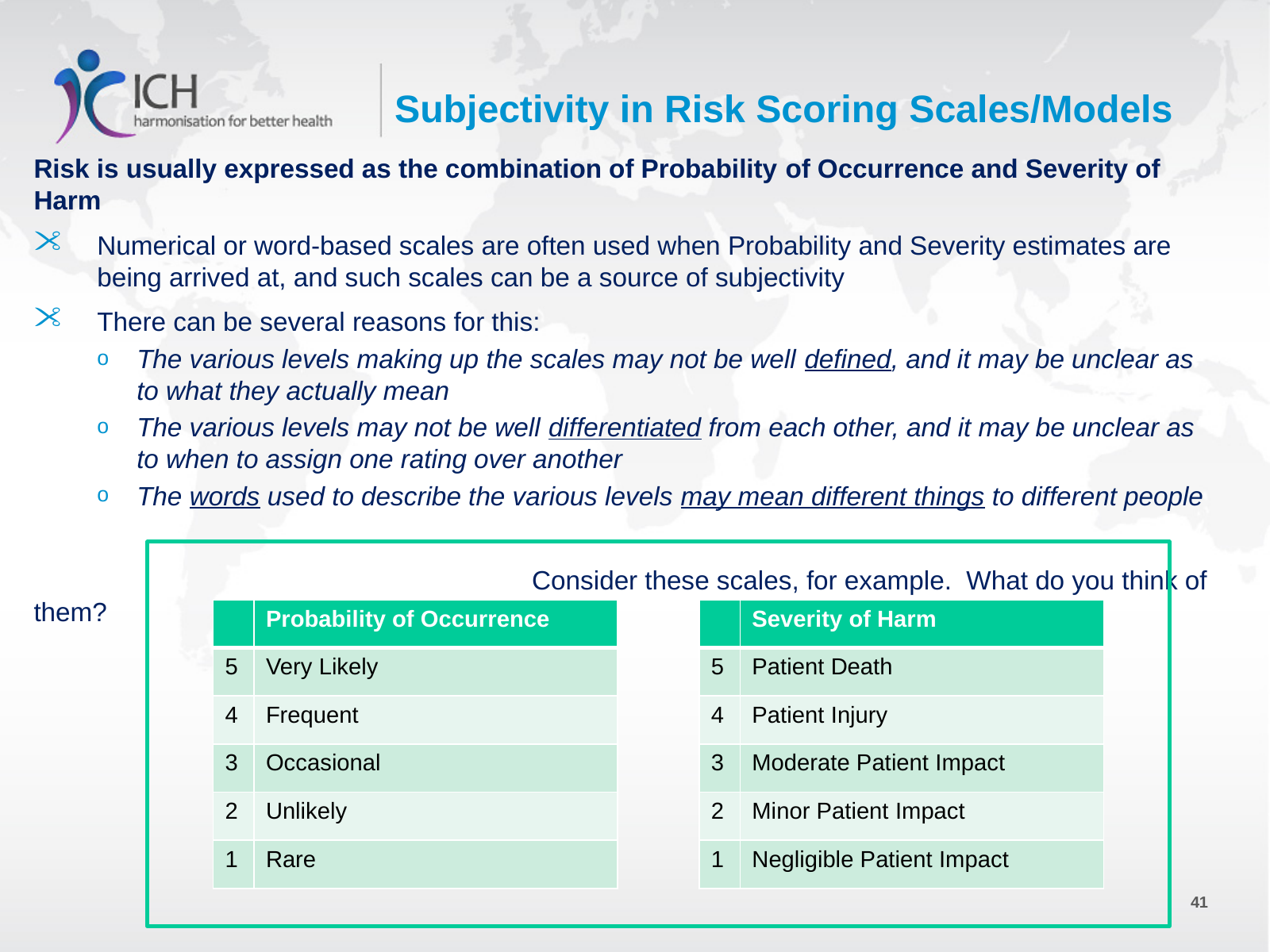

# Subjectivity in Risk Scoring Scales/Models
Risk is usually expressed as the combination of Probability of Occurrence and Severity of Harm
Numerical or word-based scales are often used when Probability and Severity estimates are being arrived at, and such scales can be a source of subjectivity
There can be several reasons for this:
The various levels making up the scales may not be well defined, and it may be unclear as to what they actually mean
The various levels may not be well differentiated from each other, and it may be unclear as to when to assign one rating over another
The words used to describe the various levels may mean different things to different people

				   Consider these scales, for example.  What do you think of them?

|  | Probability of Occurrence |
| --- | --- |
| 5 | Very Likely |
| 4 | Frequent |
| 3 | Occasional |
| 2 | Unlikely |
| 1 | Rare |
|  | Severity of Harm |
| --- | --- |
| 5 | Patient Death |
| 4 | Patient Injury |
| 3 | Moderate Patient Impact |
| 2 | Minor Patient Impact |
| 1 | Negligible Patient Impact |
41